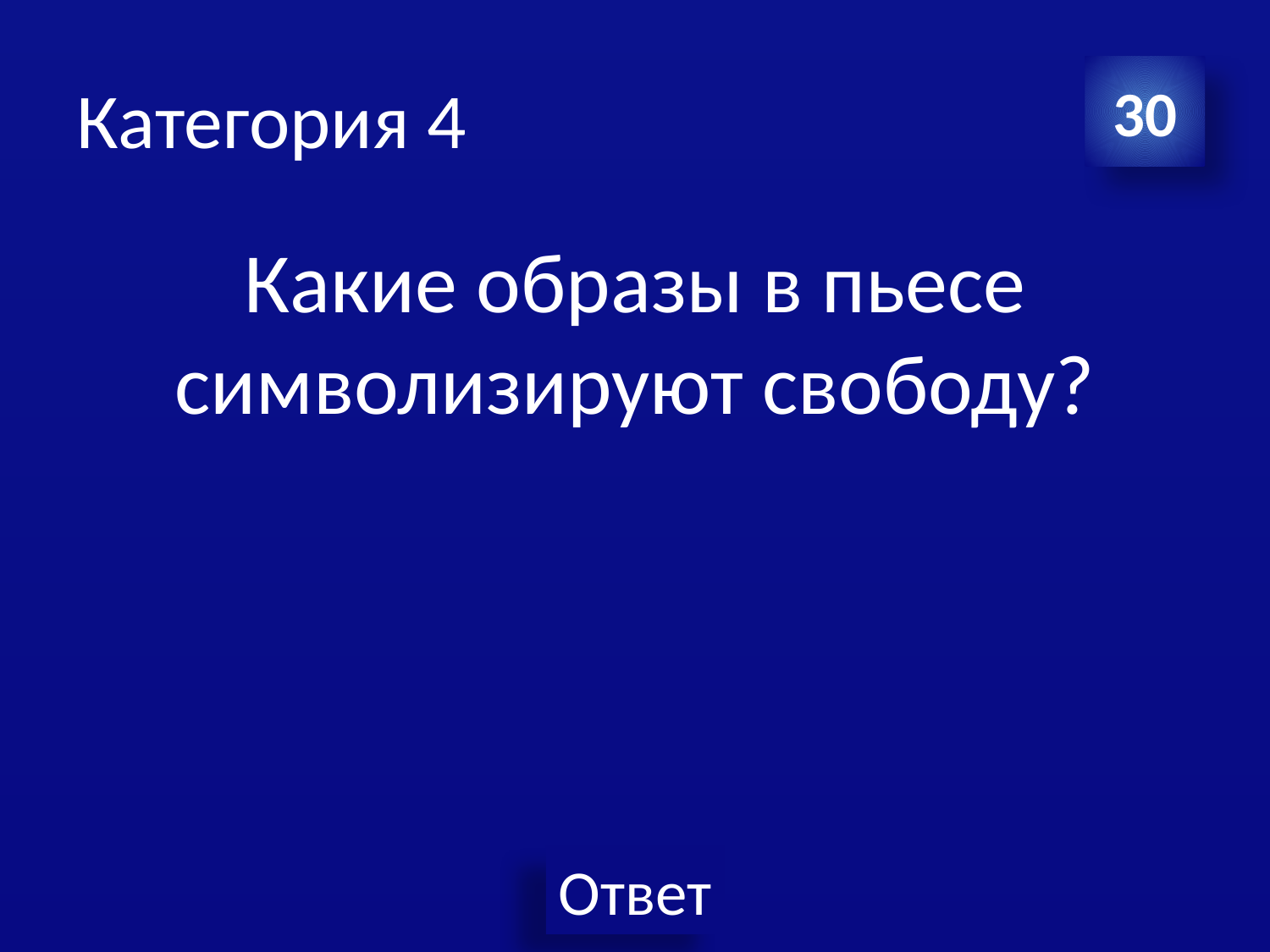

# Категория 4
30
Какие образы в пьесе символизируют свободу?